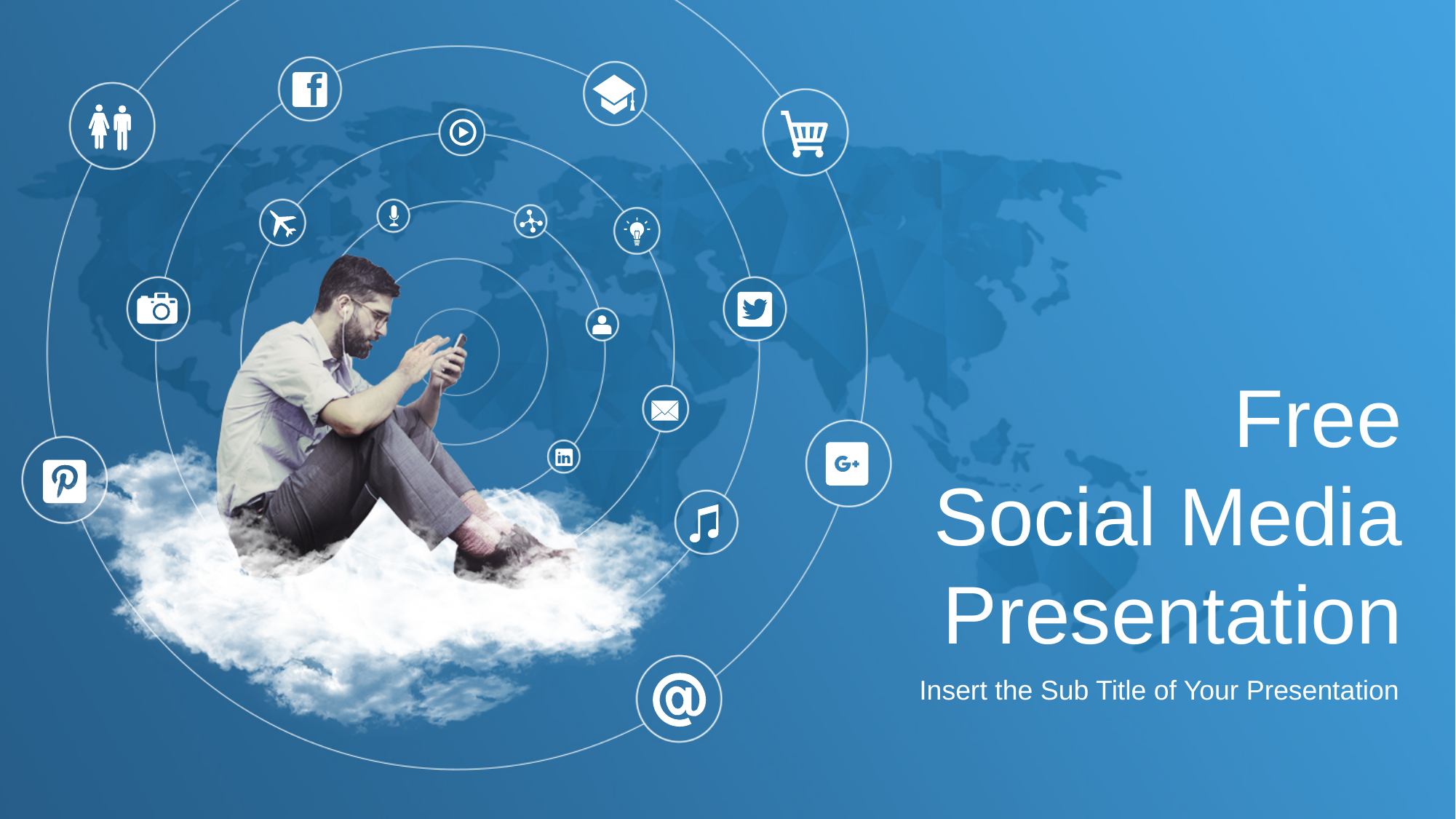

Free
Social Media
Presentation

Insert the Sub Title of Your Presentation